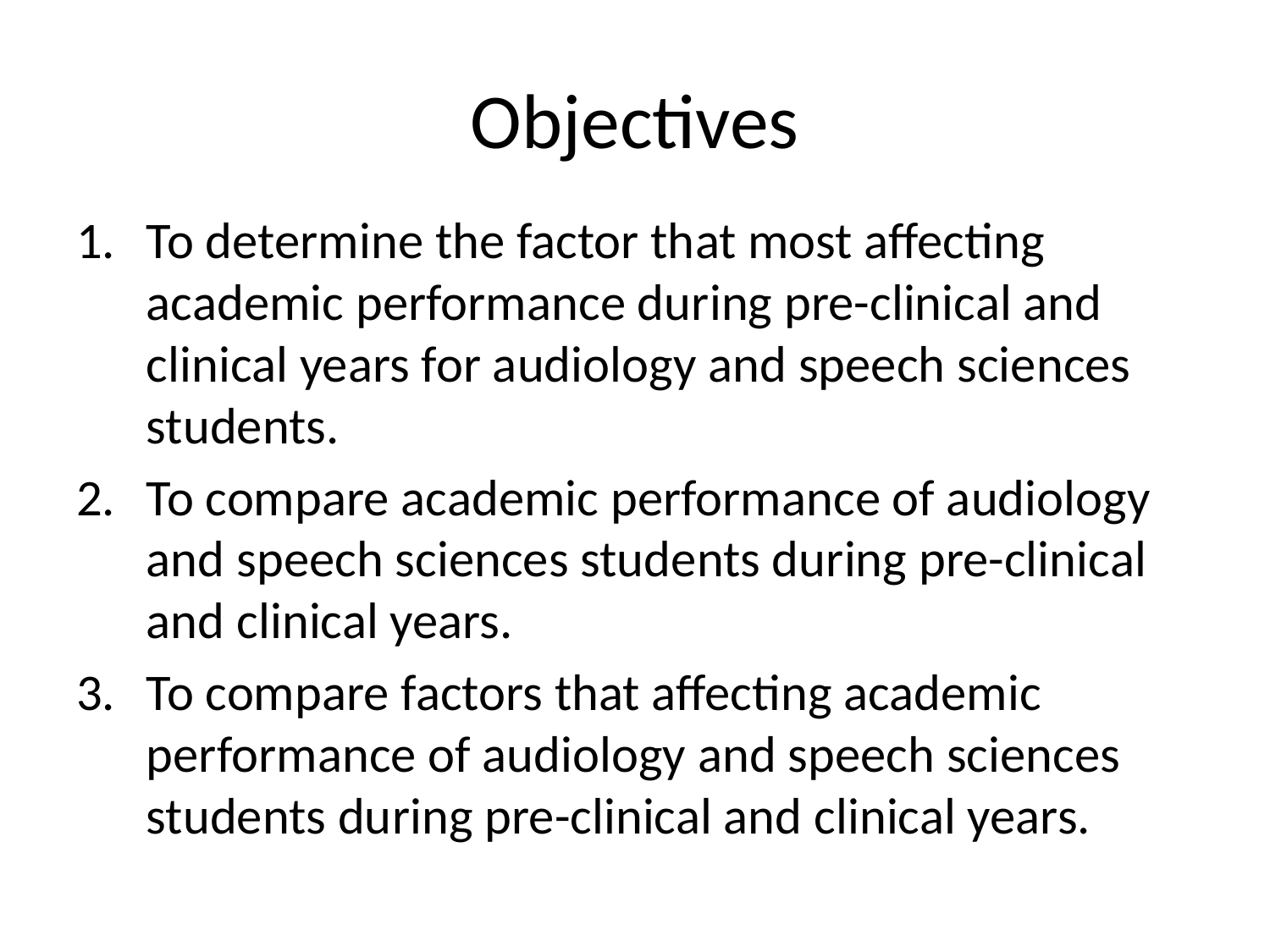

# Objectives
To determine the factor that most affecting academic performance during pre-clinical and clinical years for audiology and speech sciences students.
To compare academic performance of audiology and speech sciences students during pre-clinical and clinical years.
To compare factors that affecting academic performance of audiology and speech sciences students during pre-clinical and clinical years.